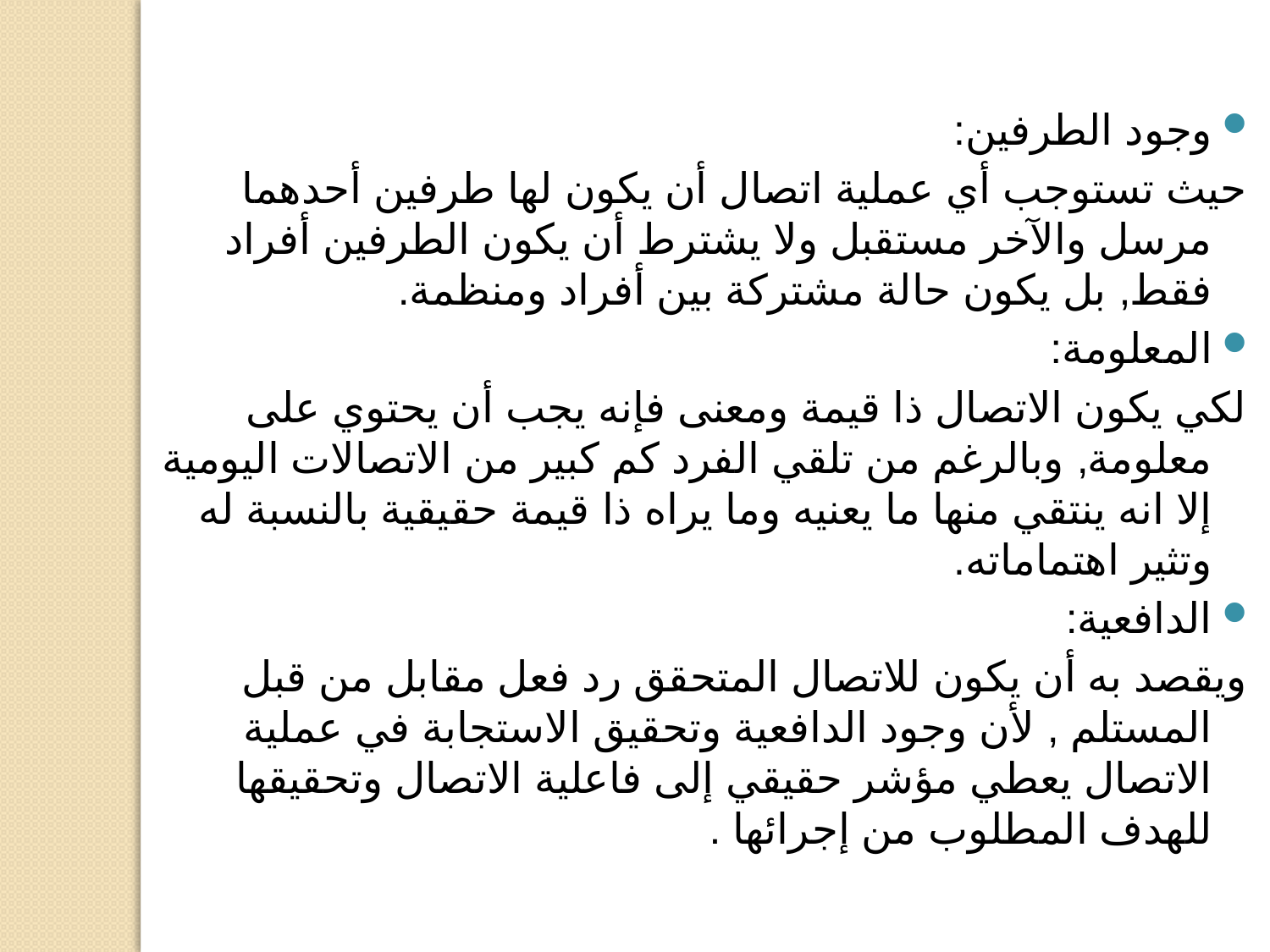

وجود الطرفين:
حيث تستوجب أي عملية اتصال أن يكون لها طرفين أحدهما مرسل والآخر مستقبل ولا يشترط أن يكون الطرفين أفراد فقط, بل يكون حالة مشتركة بين أفراد ومنظمة.
المعلومة:
لكي يكون الاتصال ذا قيمة ومعنى فإنه يجب أن يحتوي على معلومة, وبالرغم من تلقي الفرد كم كبير من الاتصالات اليومية إلا انه ينتقي منها ما يعنيه وما يراه ذا قيمة حقيقية بالنسبة له وتثير اهتماماته.
الدافعية:
ويقصد به أن يكون للاتصال المتحقق رد فعل مقابل من قبل المستلم , لأن وجود الدافعية وتحقيق الاستجابة في عملية الاتصال يعطي مؤشر حقيقي إلى فاعلية الاتصال وتحقيقها للهدف المطلوب من إجرائها .